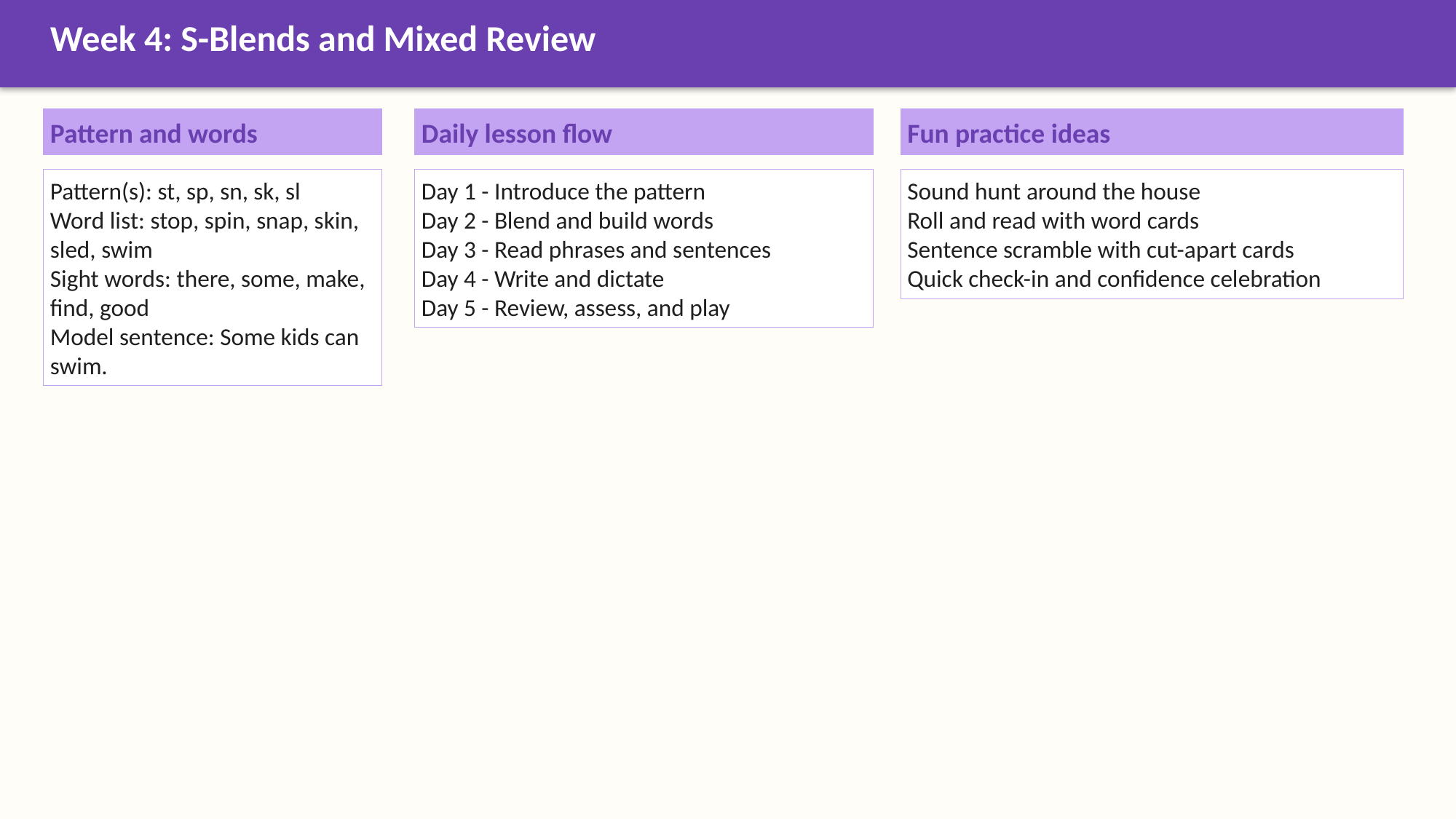

Week 4: S-Blends and Mixed Review
Pattern and words
Daily lesson flow
Fun practice ideas
Pattern(s): st, sp, sn, sk, sl
Word list: stop, spin, snap, skin, sled, swim
Sight words: there, some, make, find, good
Model sentence: Some kids can swim.
Day 1 - Introduce the pattern
Day 2 - Blend and build words
Day 3 - Read phrases and sentences
Day 4 - Write and dictate
Day 5 - Review, assess, and play
Sound hunt around the house
Roll and read with word cards
Sentence scramble with cut-apart cards
Quick check-in and confidence celebration